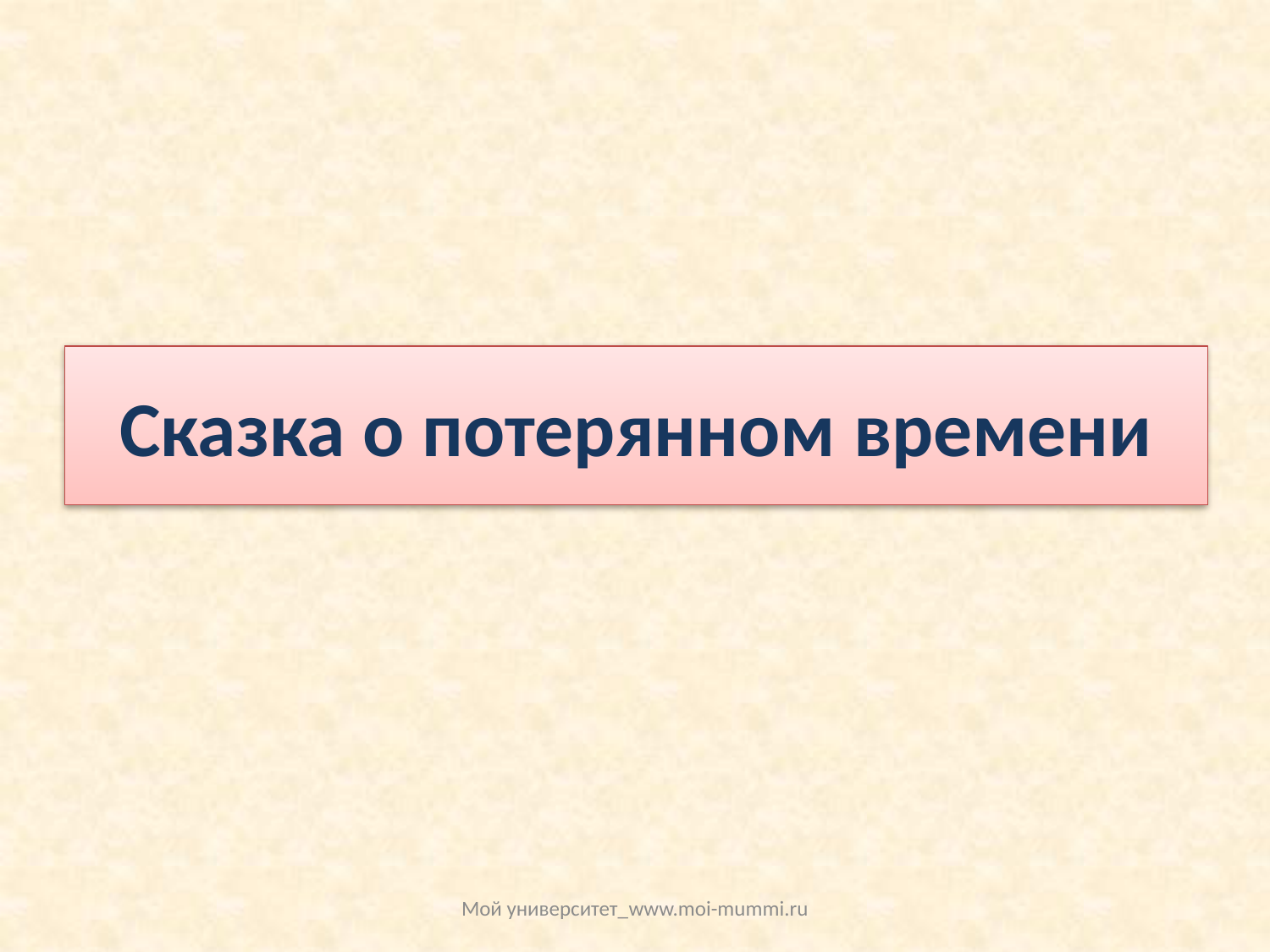

# Сказка о потерянном времени
Мой университет_www.moi-mummi.ru